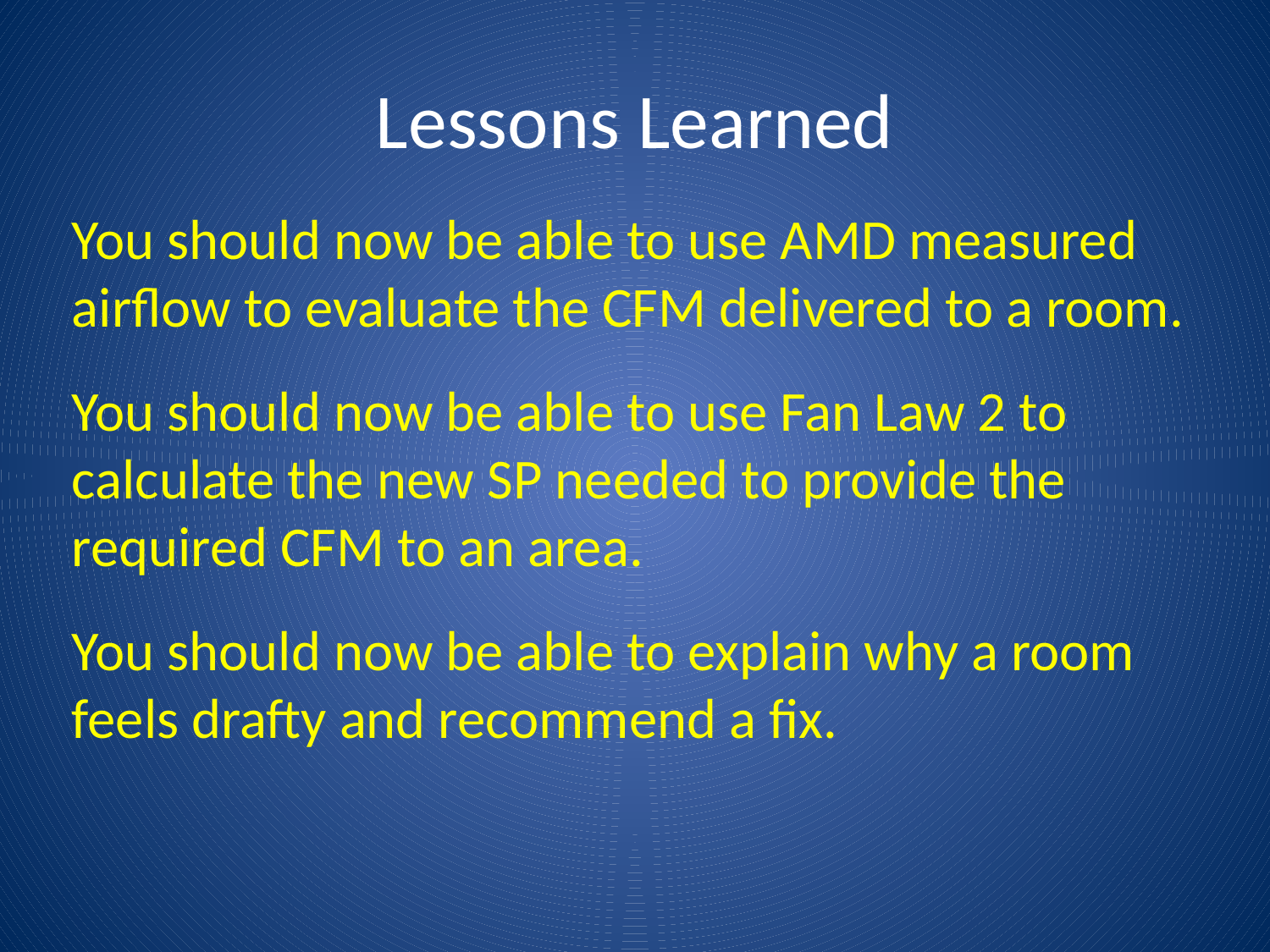

# Lessons Learned
You should now be able to use AMD measured airflow to evaluate the CFM delivered to a room.

You should now be able to use Fan Law 2 to calculate the new SP needed to provide the required CFM to an area.

You should now be able to explain why a room feels drafty and recommend a fix.